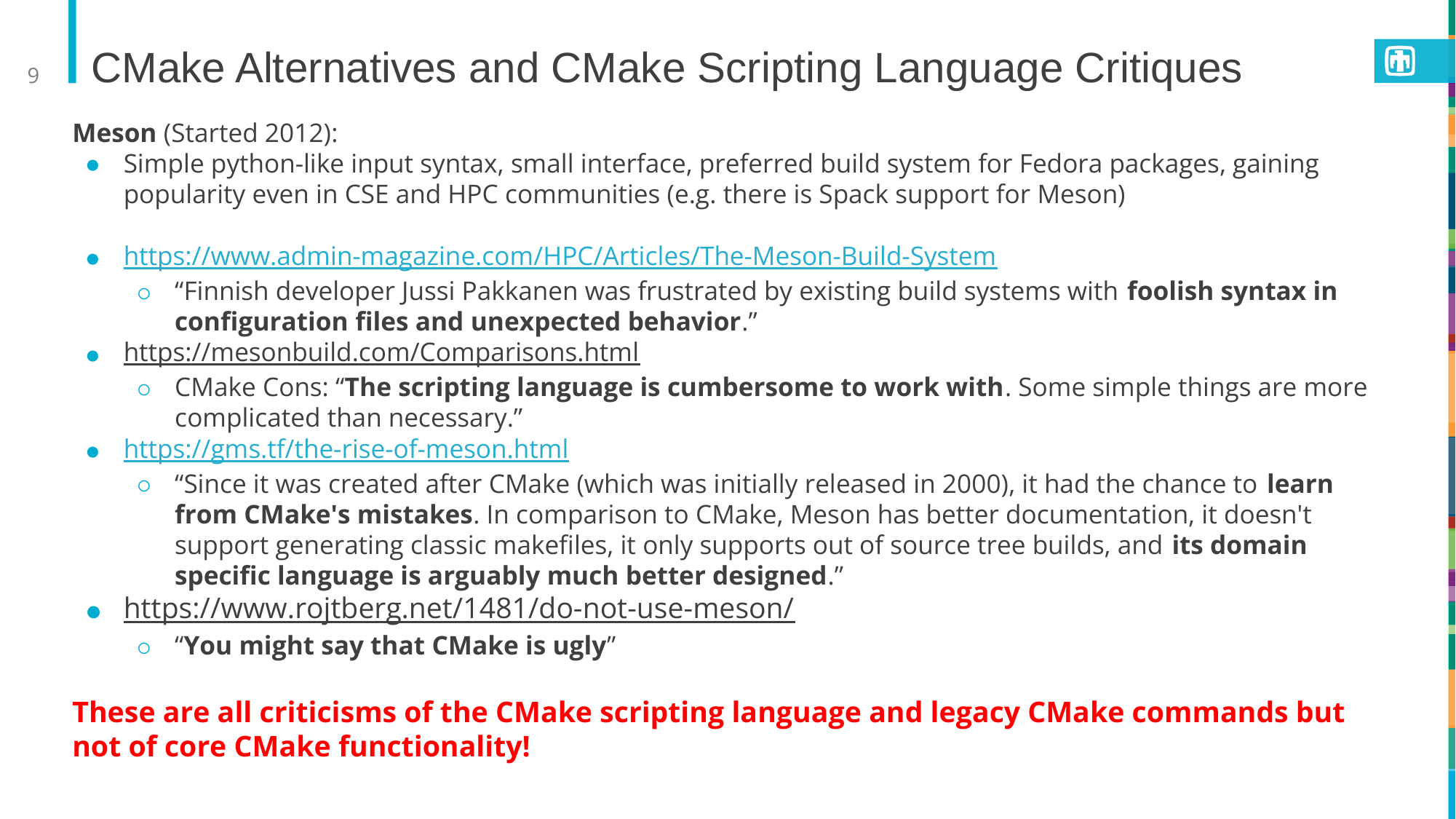

9
# CMake Alternatives and CMake Scripting Language Critiques
Meson (Started 2012):
Simple python-like input syntax, small interface, preferred build system for Fedora packages, gaining popularity even in CSE and HPC communities (e.g. there is Spack support for Meson)

https://www.admin-magazine.com/HPC/Articles/The-Meson-Build-System
“Finnish developer Jussi Pakkanen was frustrated by existing build systems with foolish syntax in configuration files and unexpected behavior.”
https://mesonbuild.com/Comparisons.html
CMake Cons: “The scripting language is cumbersome to work with. Some simple things are more complicated than necessary.”
https://gms.tf/the-rise-of-meson.html
“Since it was created after CMake (which was initially released in 2000), it had the chance to learn from CMake's mistakes. In comparison to CMake, Meson has better documentation, it doesn't support generating classic makefiles, it only supports out of source tree builds, and its domain specific language is arguably much better designed.”
https://www.rojtberg.net/1481/do-not-use-meson/
“You might say that CMake is ugly”

These are all criticisms of the CMake scripting language and legacy CMake commands but not of core CMake functionality!